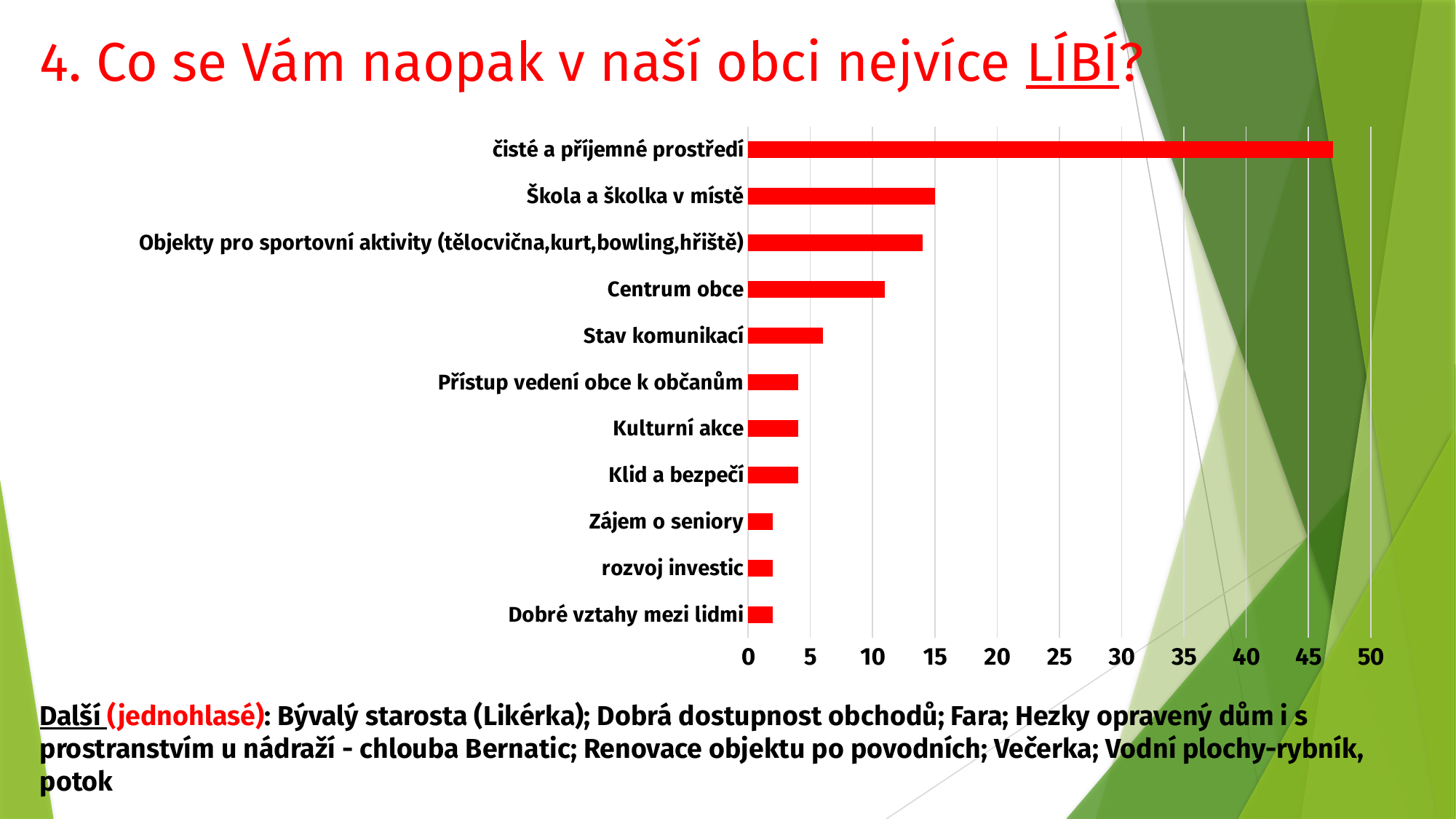

# 4. Co se Vám naopak v naší obci nejvíce LÍBÍ?

### Chart

| Category | Řada 1 |
|---|---|
| Dobré vztahy mezi lidmi | 2.0 |
| rozvoj investic | 2.0 |
| Zájem o seniory | 2.0 |
| Klid a bezpečí | 4.0 |
| Kulturní akce | 4.0 |
| Přístup vedení obce k občanům | 4.0 |
| Stav komunikací | 6.0 |
| Centrum obce | 11.0 |
| Objekty pro sportovní aktivity (tělocvična,kurt,bowling,hřiště) | 14.0 |
| Škola a školka v místě | 15.0 |
| čisté a příjemné prostředí | 47.0 |
Další (jednohlasé): Bývalý starosta (Likérka); Dobrá dostupnost obchodů; Fara; Hezky opravený dům i s prostranstvím u nádraží - chlouba Bernatic; Renovace objektu po povodních; Večerka; Vodní plochy-rybník, potok